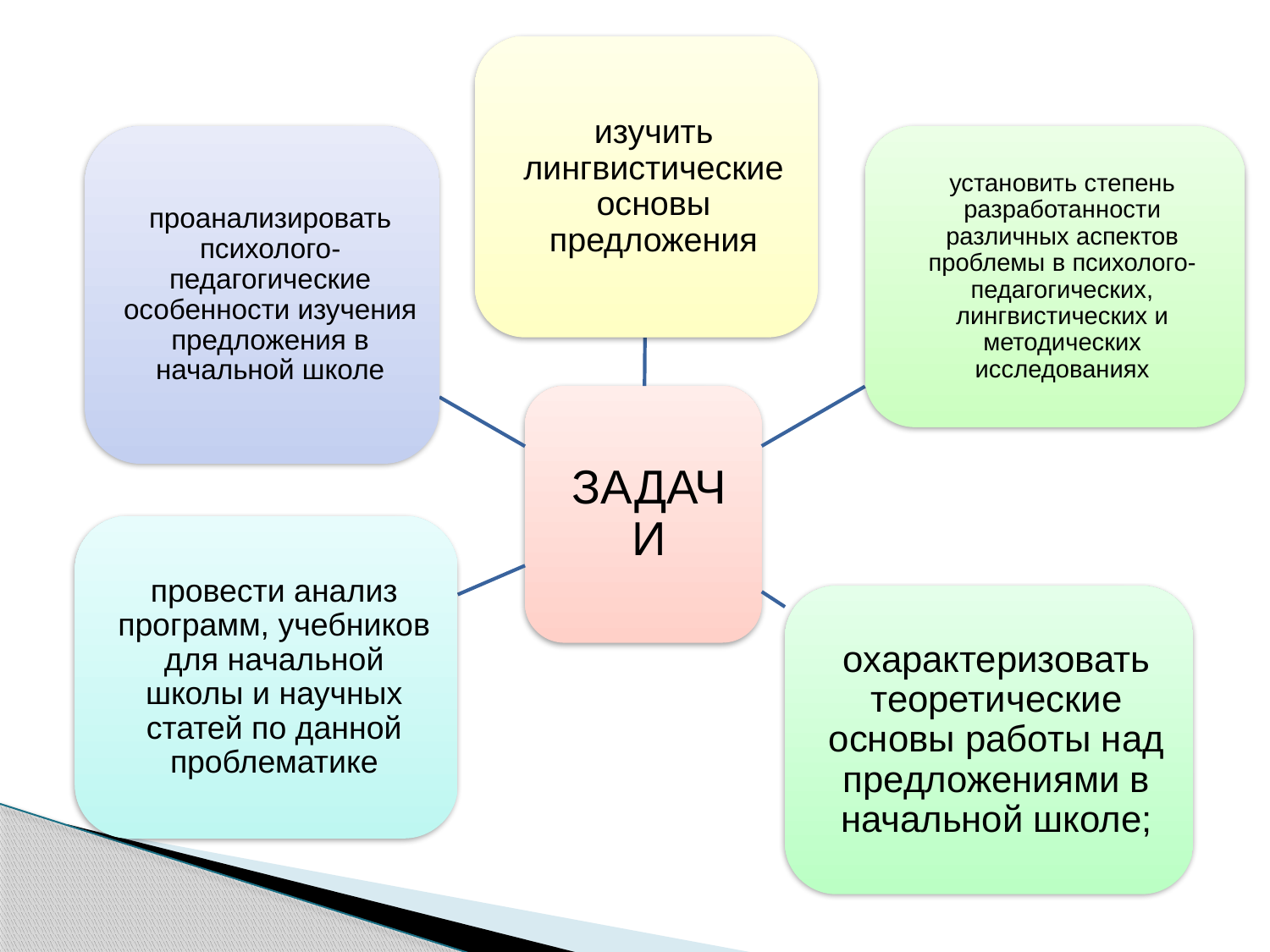

ЗАДАЧИ
изучить лингвистические основы предложения
установить степень разработанности различных аспектов проблемы в психолого-педагогических, лингвистических и методических исследованиях
охарактеризовать теоретические основы работы над предложениями в начальной школе;
провести анализ программ, учебников для начальной школы и научных статей по данной проблематике
проанализировать психолого-педагогические особенности изучения предложения в начальной школе